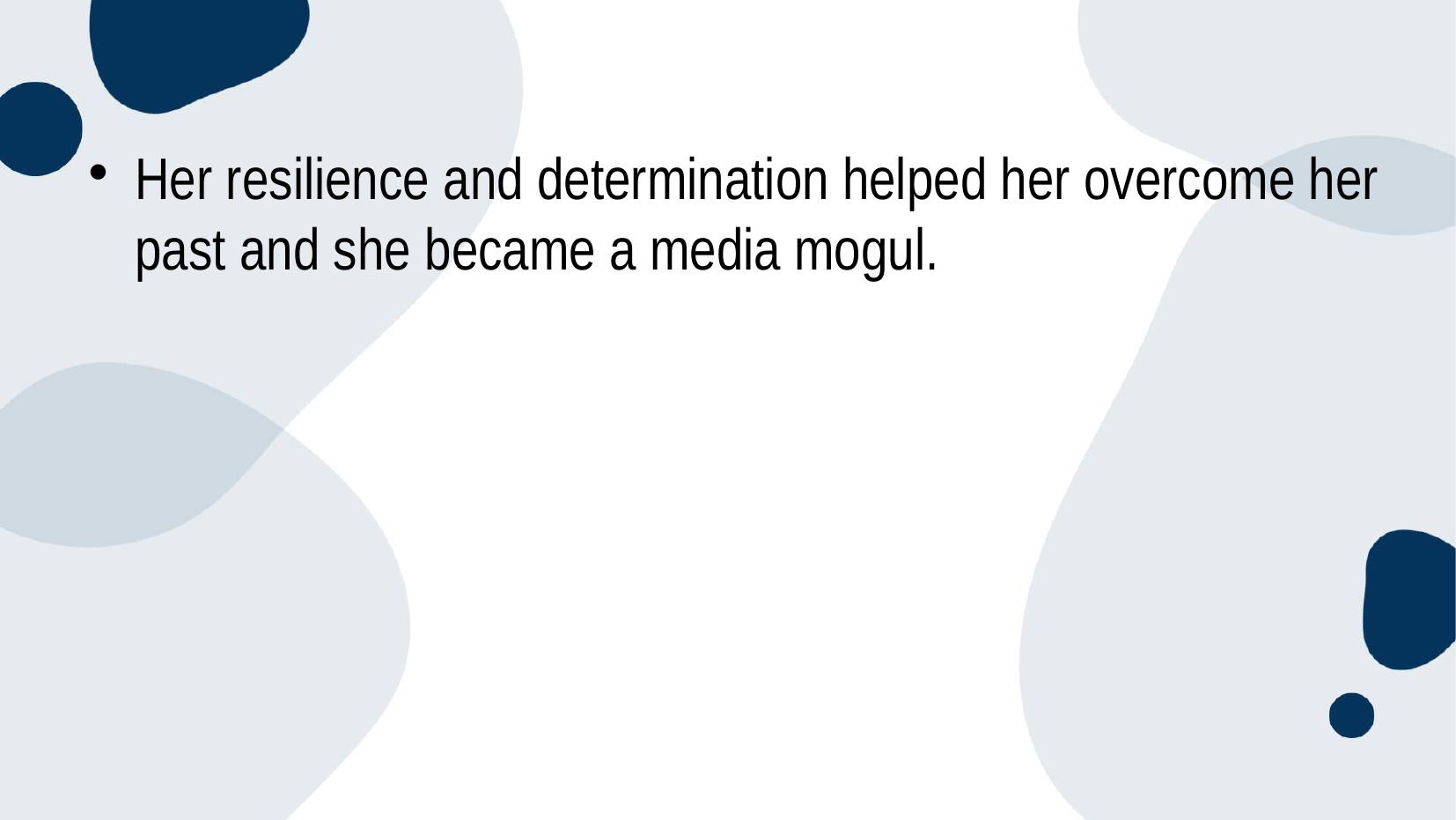

# Her resilience and determination helped her overcome her past and she became a media mogul.